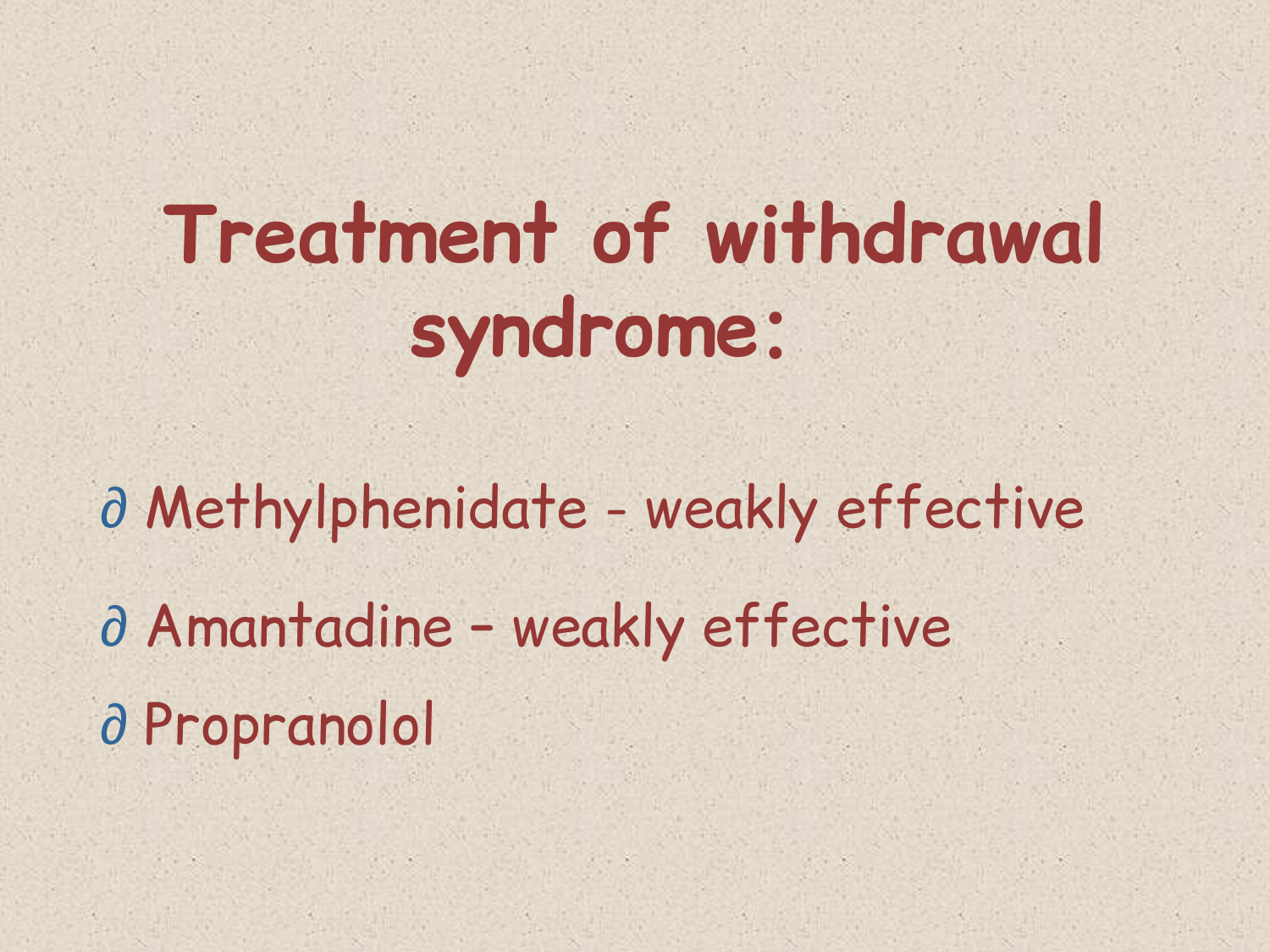

Treatment of withdrawal syndrome:

 ∂ Methylphenidate - weakly effective

 ∂ Amantadine – weakly effective

 ∂ Propranolol